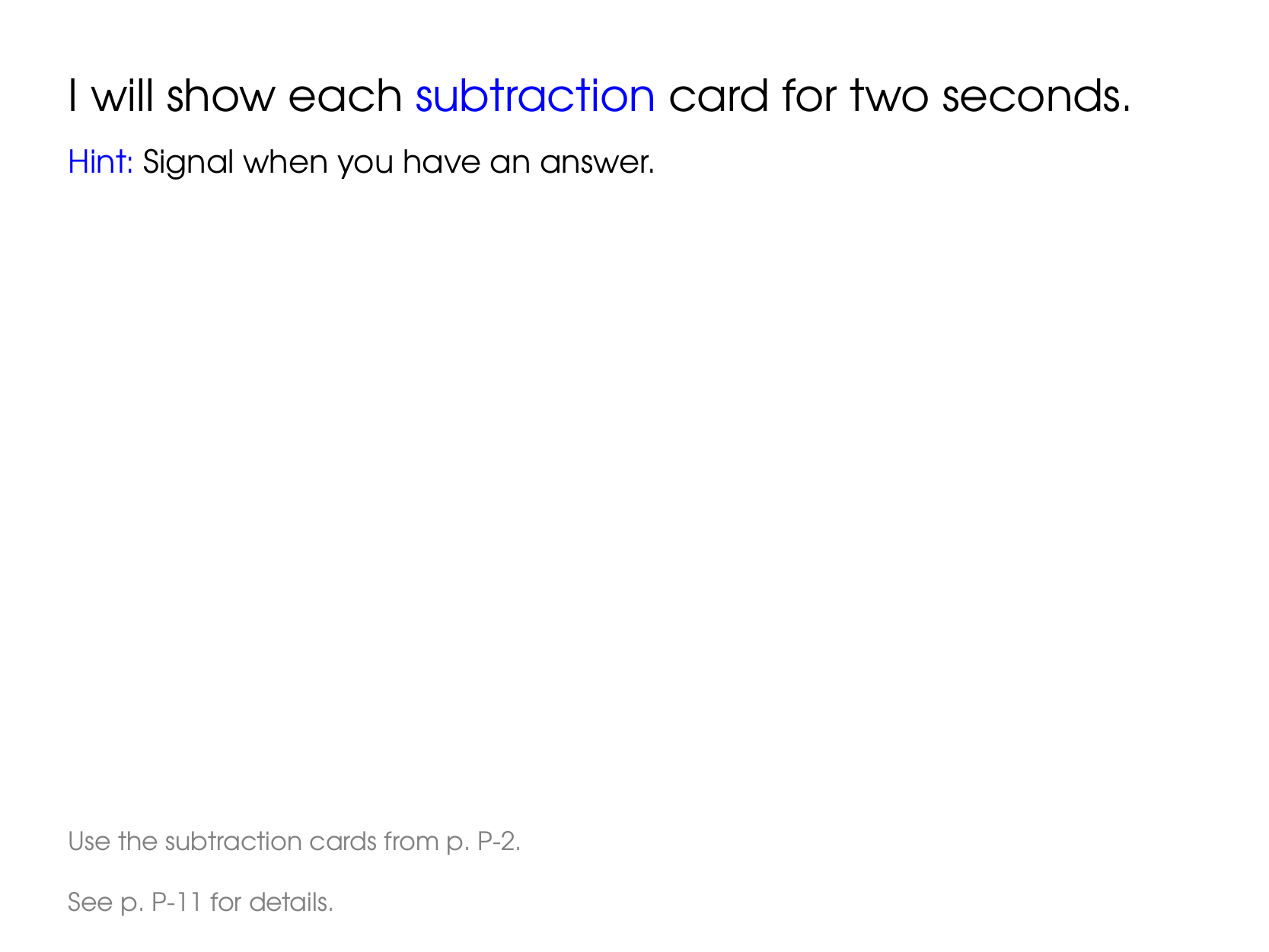

I will show each subtraction card for two seconds.
Hint: Signal when you have an answer.
Use the subtraction cards from p. P-2.
See p. P-11 for details.